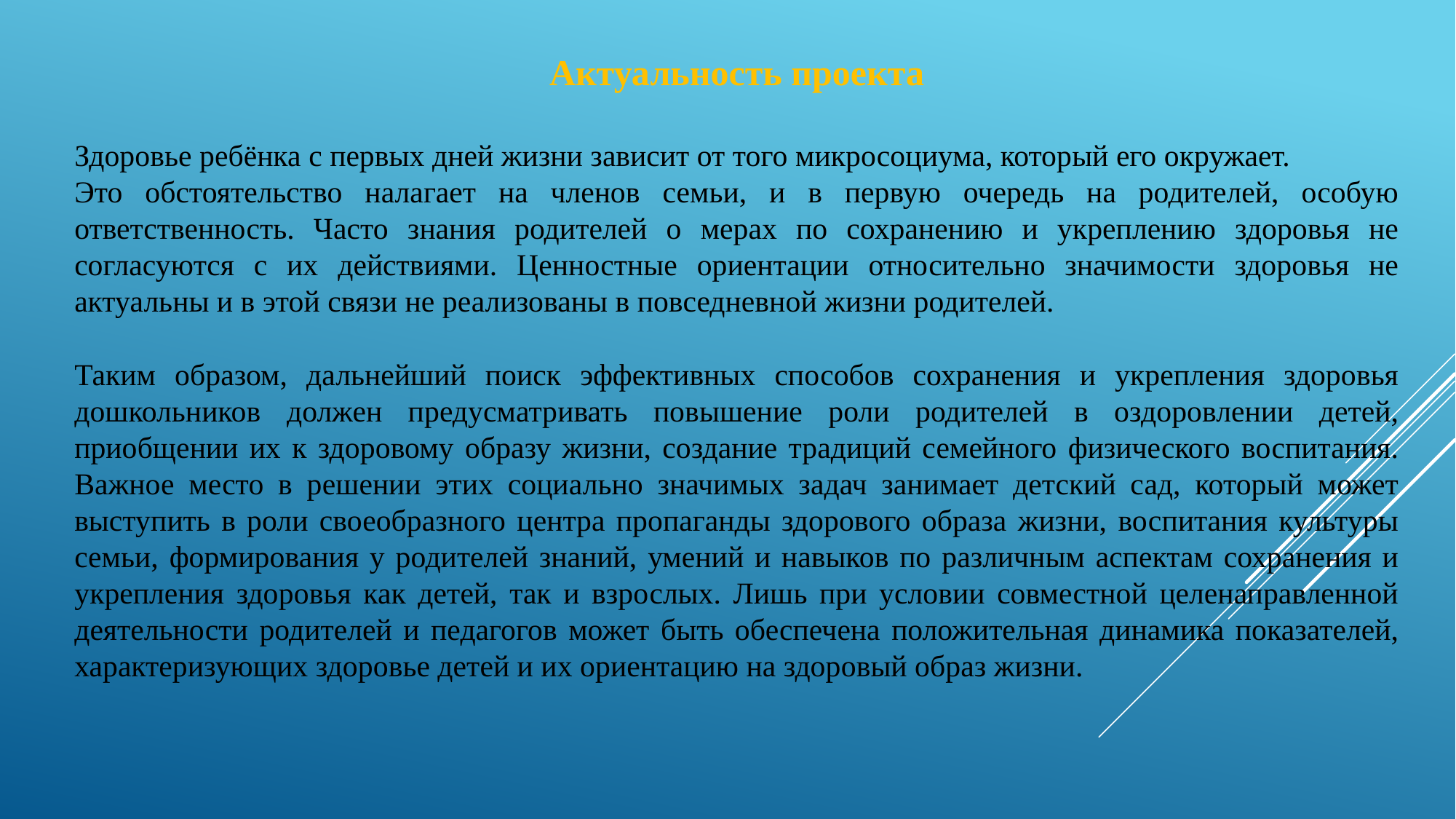

Актуальность проекта

Здоровье ребёнка с первых дней жизни зависит от того микросоциума, который его окружает.
Это обстоятельство налагает на членов семьи, и в первую очередь на родителей, особую ответственность. Часто знания родителей о мерах по сохранению и укреплению здоровья не согласуются с их действиями. Ценностные ориентации относительно значимости здоровья не актуальны и в этой связи не реализованы в повседневной жизни родителей.

Таким образом, дальнейший поиск эффективных способов сохранения и укрепления здоровья дошкольников должен предусматривать повышение роли родителей в оздоровлении детей, приобщении их к здоровому образу жизни, создание традиций семейного физического воспитания. Важное место в решении этих социально значимых задач занимает детский сад, который может выступить в роли своеобразного центра пропаганды здорового образа жизни, воспитания культуры семьи, формирования у родителей знаний, умений и навыков по различным аспектам сохранения и укрепления здоровья как детей, так и взрослых. Лишь при условии совместной целенаправленной деятельности родителей и педагогов может быть обеспечена положительная динамика показателей, характеризующих здоровье детей и их ориентацию на здоровый образ жизни.